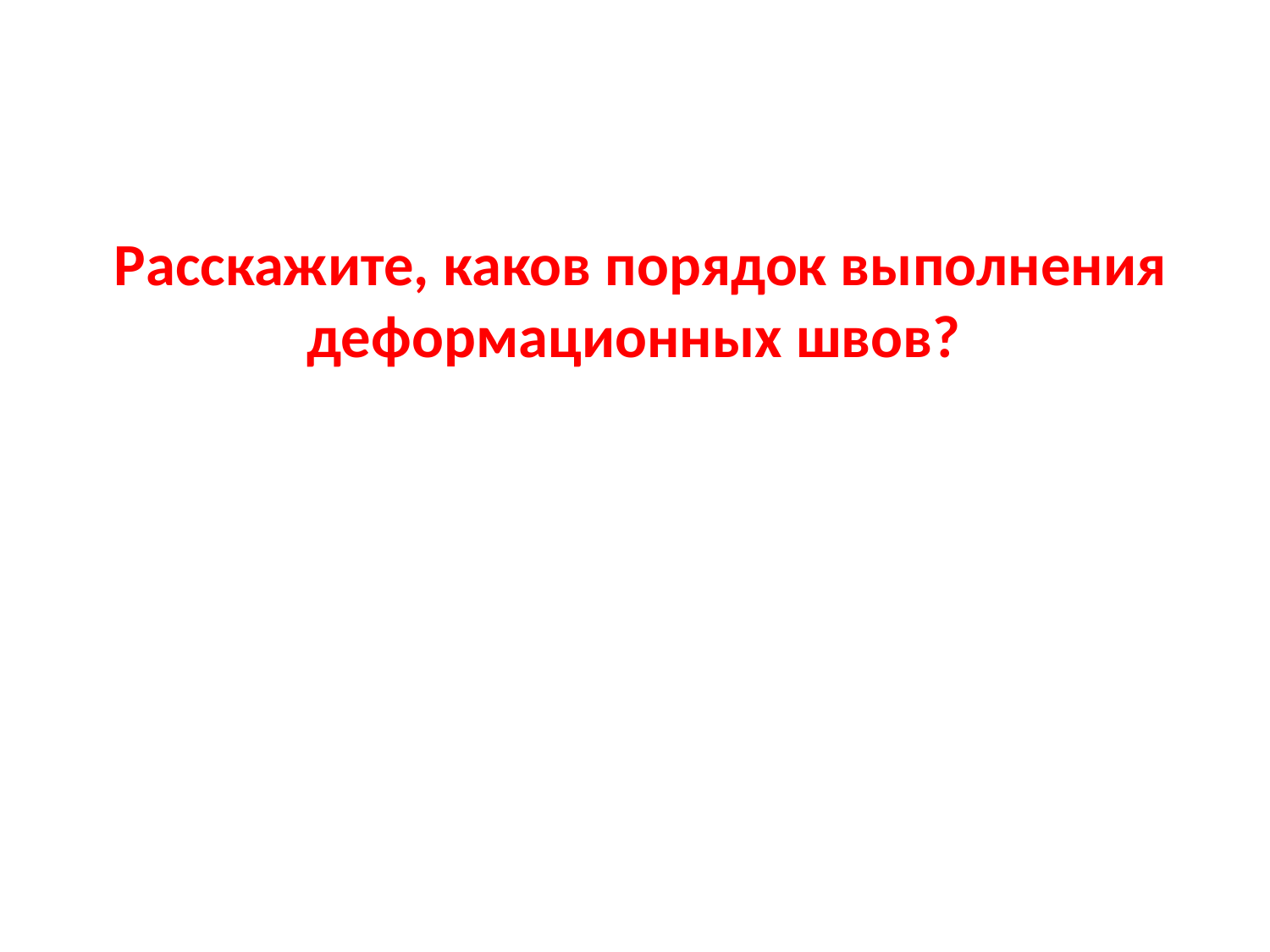

# Расскажите, каков порядок выполнения деформационных швов?